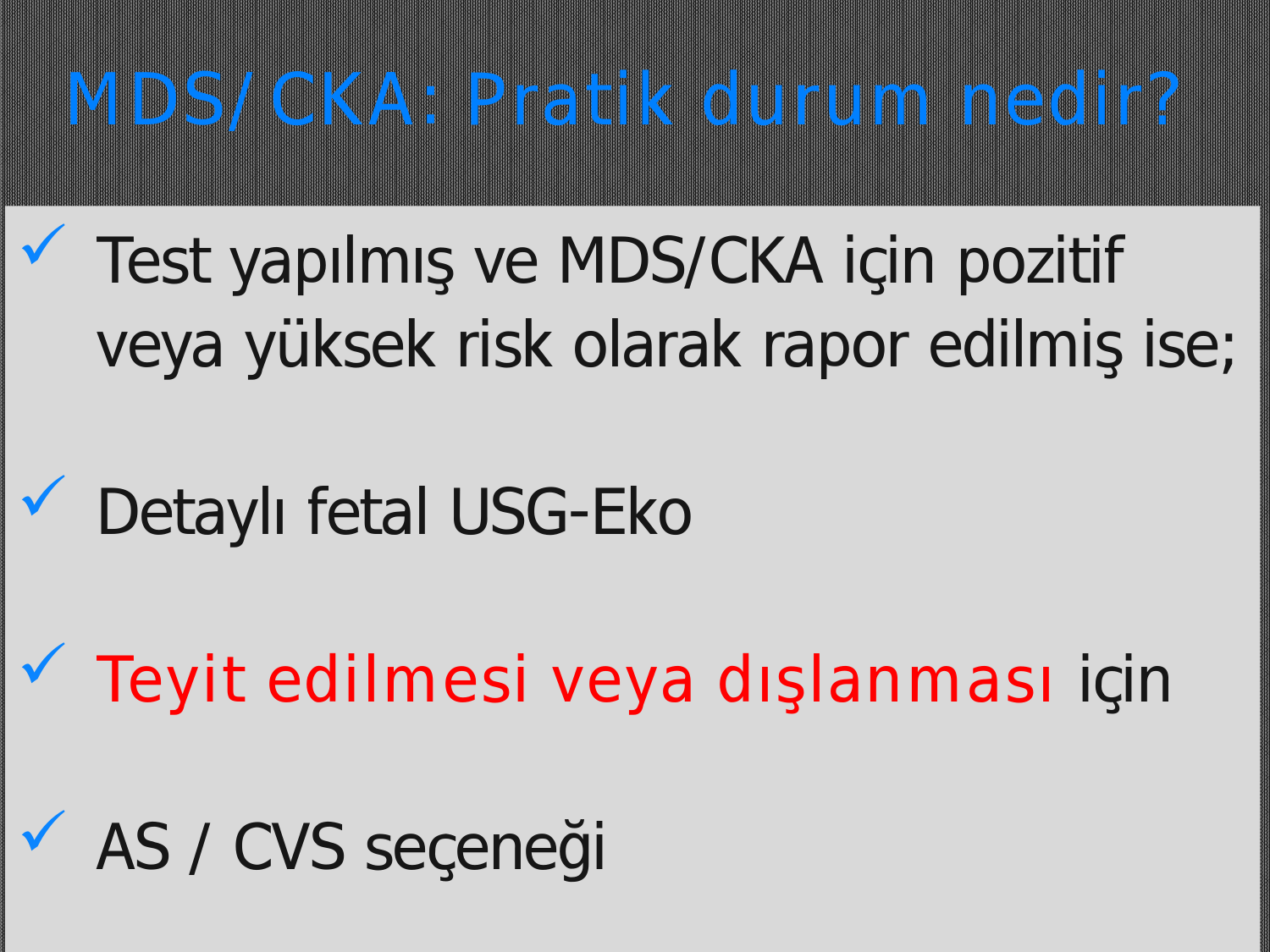

# MDS/CKA: Pratik durum nedir?
Test yapılmış ve MDS/CKA için pozitif veya yüksek risk olarak rapor edilmiş ise;

Detaylı fetal USG-Eko

Teyit edilmesi veya dışlanması için

AS / CVS seçeneği